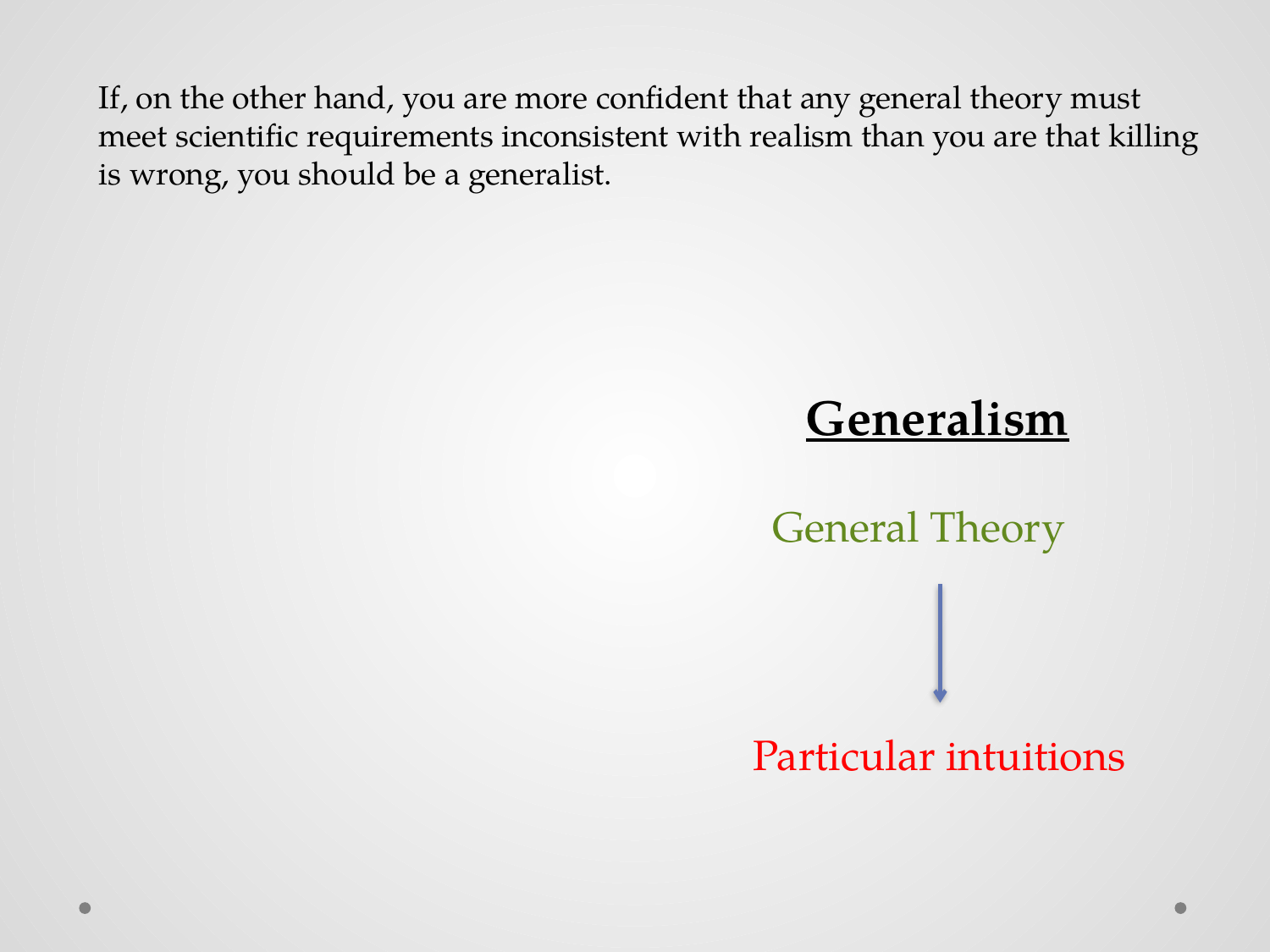

If, on the other hand, you are more confident that any general theory must meet scientific requirements inconsistent with realism than you are that killing is wrong, you should be a generalist.
Generalism
General Theory
Particular intuitions